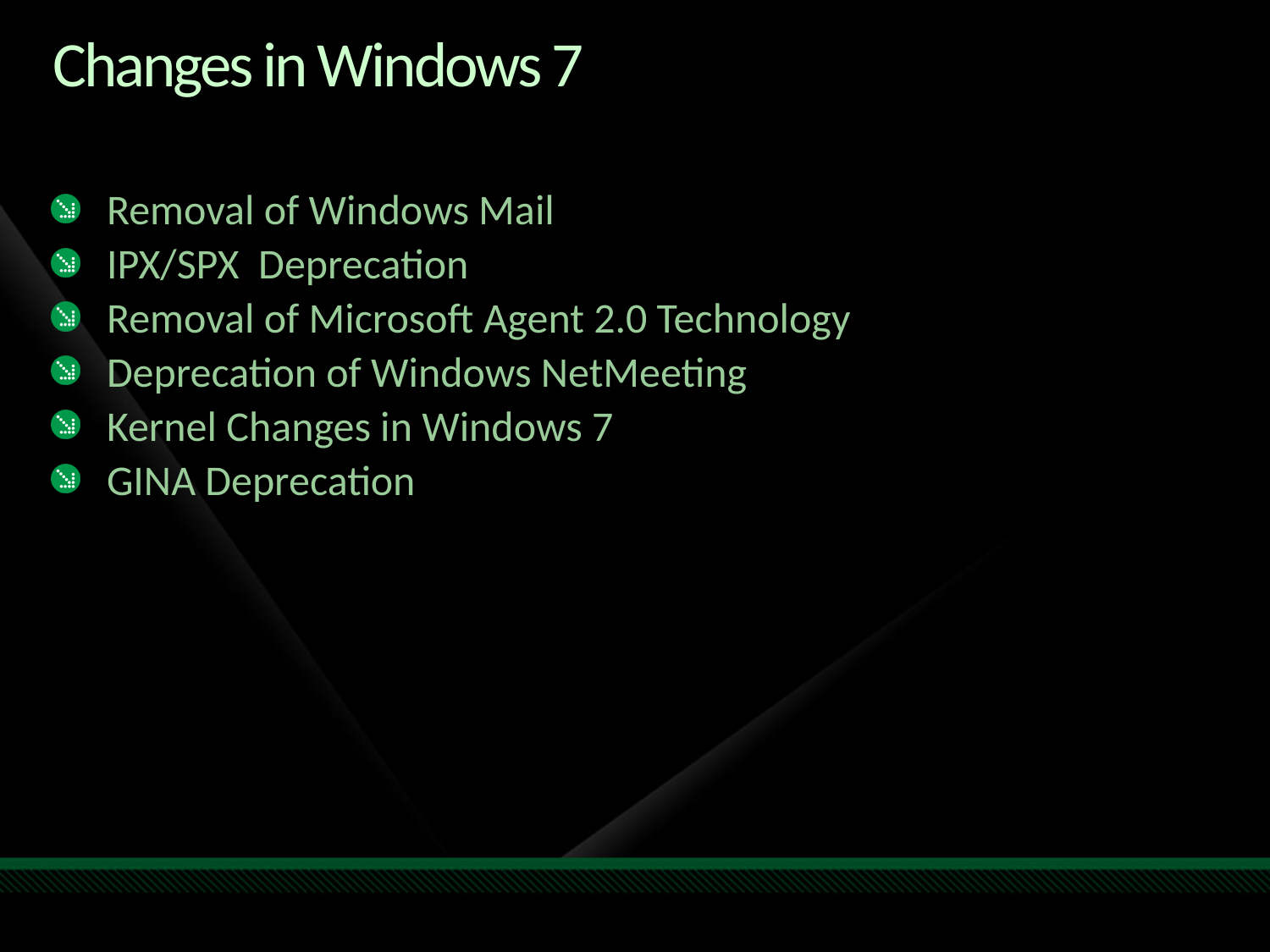

Changes in Windows 7
Removal of Windows Mail
IPX/SPX  Deprecation
Removal of Microsoft Agent 2.0 Technology
Deprecation of Windows NetMeeting
Kernel Changes in Windows 7
GINA Deprecation